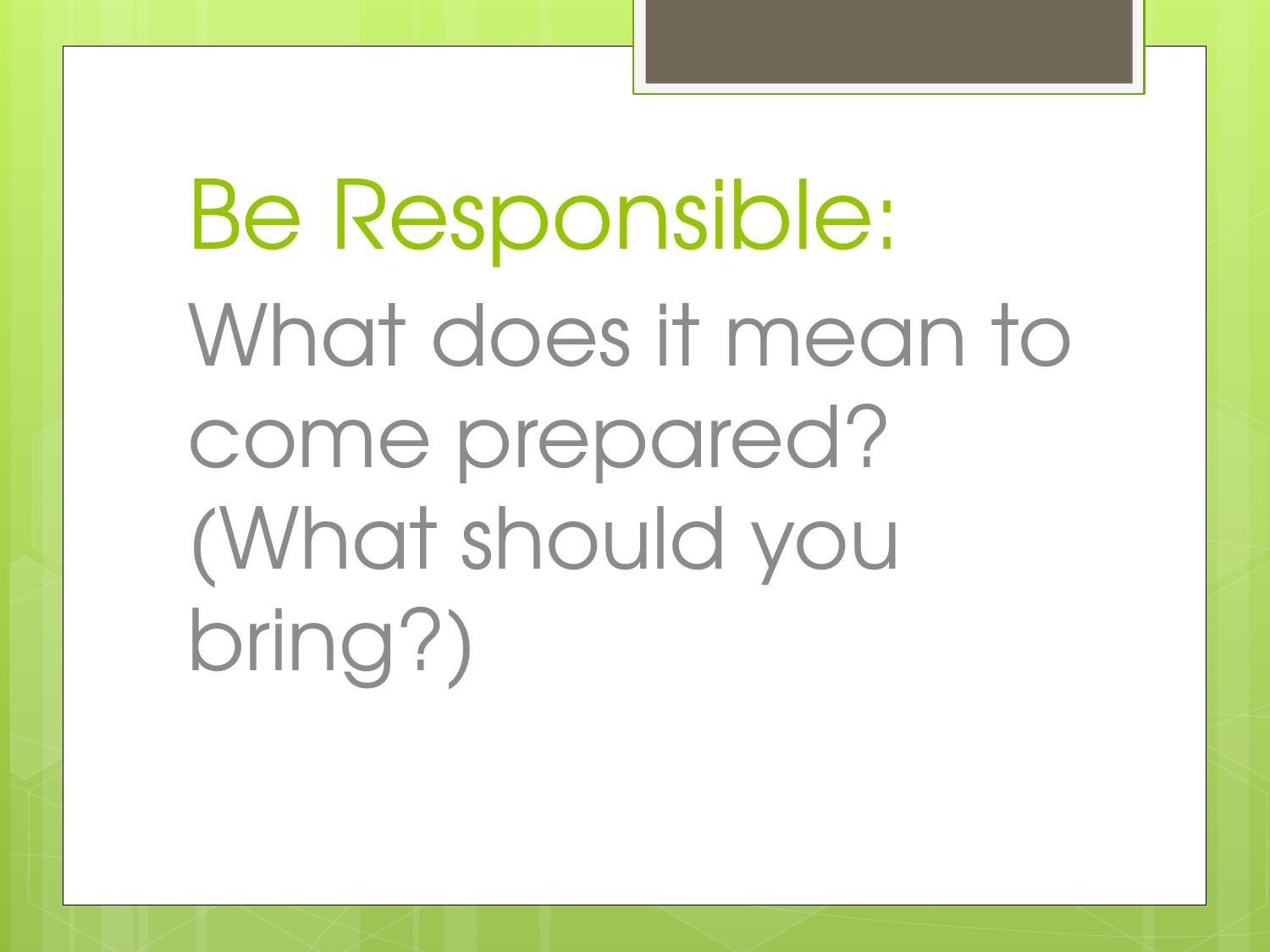

# Be Responsible:
What does it mean to come prepared? (What should you bring?)